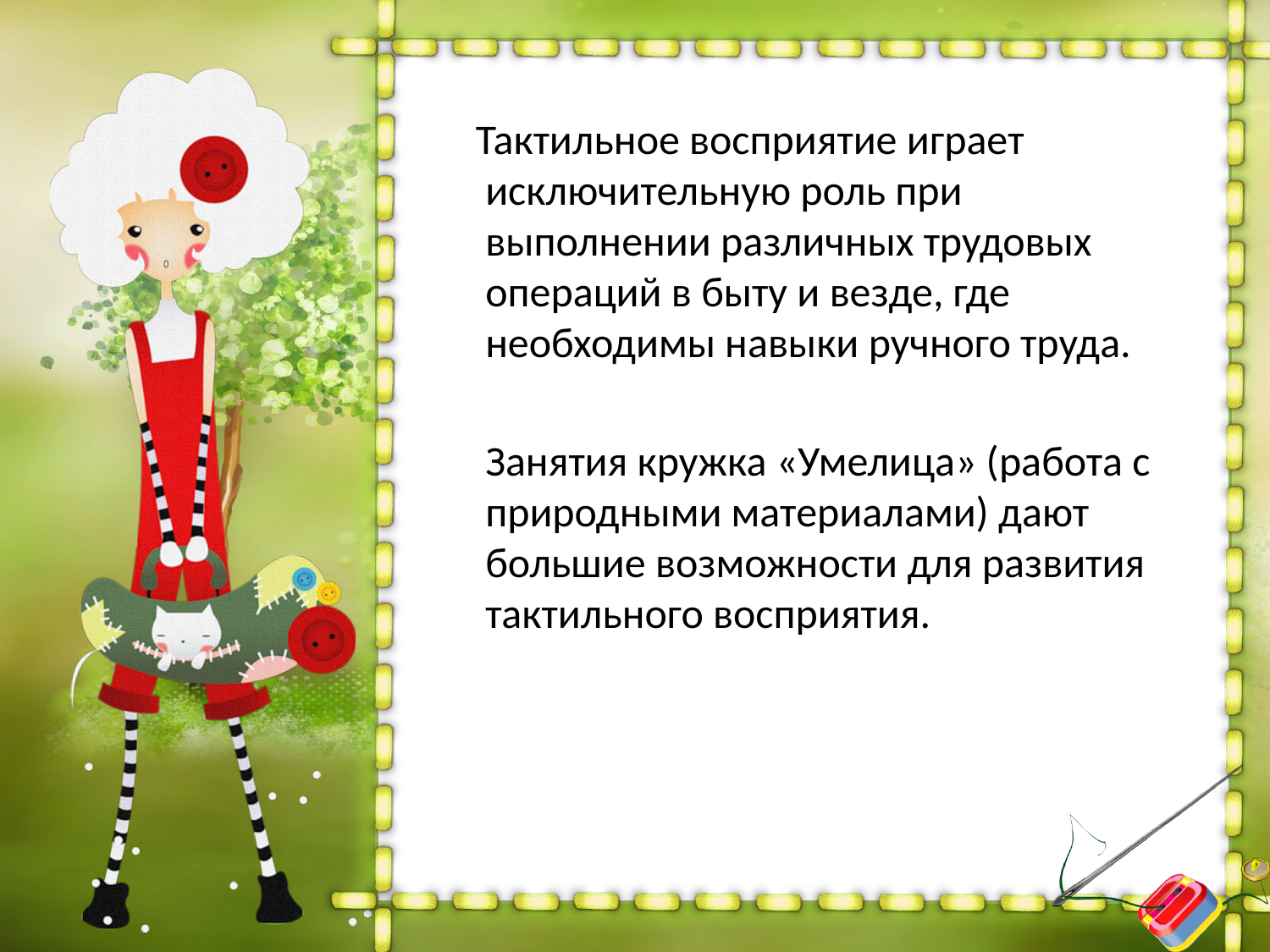

Тактильное восприятие играет исключительную роль при выполнении различных трудовых операций в быту и везде, где необходимы навыки ручного труда.

     Занятия кружка «Умелица» (работа с природными материалами) дают большие возможности для развития тактильного восприятия.